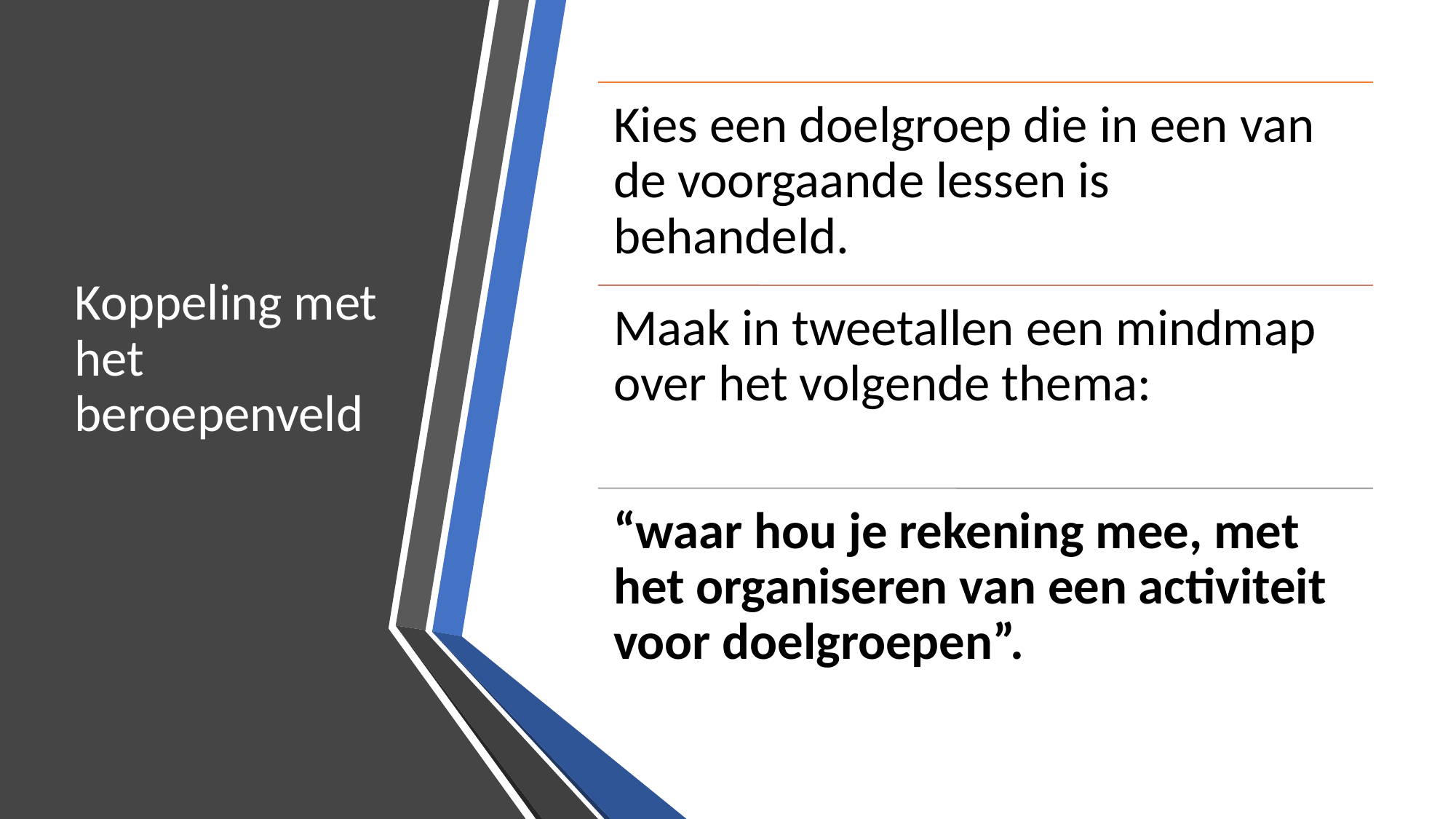

# Koppeling met het beroepenveld
Kies een doelgroep die in een van de voorgaande lessen is behandeld.
Maak in tweetallen een mindmap over het volgende thema:
“waar hou je rekening mee, met het organiseren van een activiteit voor doelgroepen”.